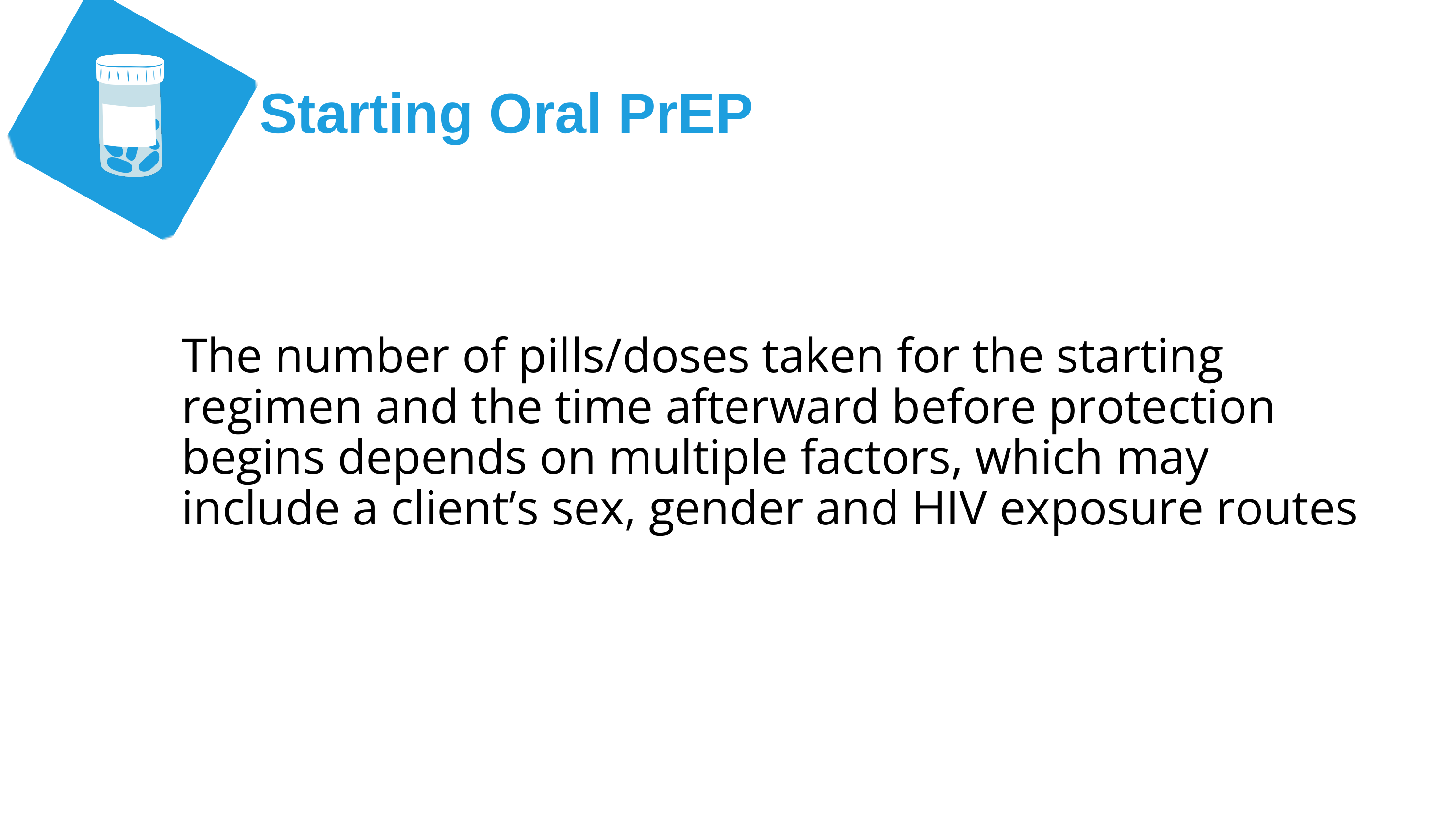

Starting Oral PrEP
The number of pills/doses taken for the starting regimen and the time afterward before protection begins depends on multiple factors, which may include a client’s sex, gender and HIV exposure routes